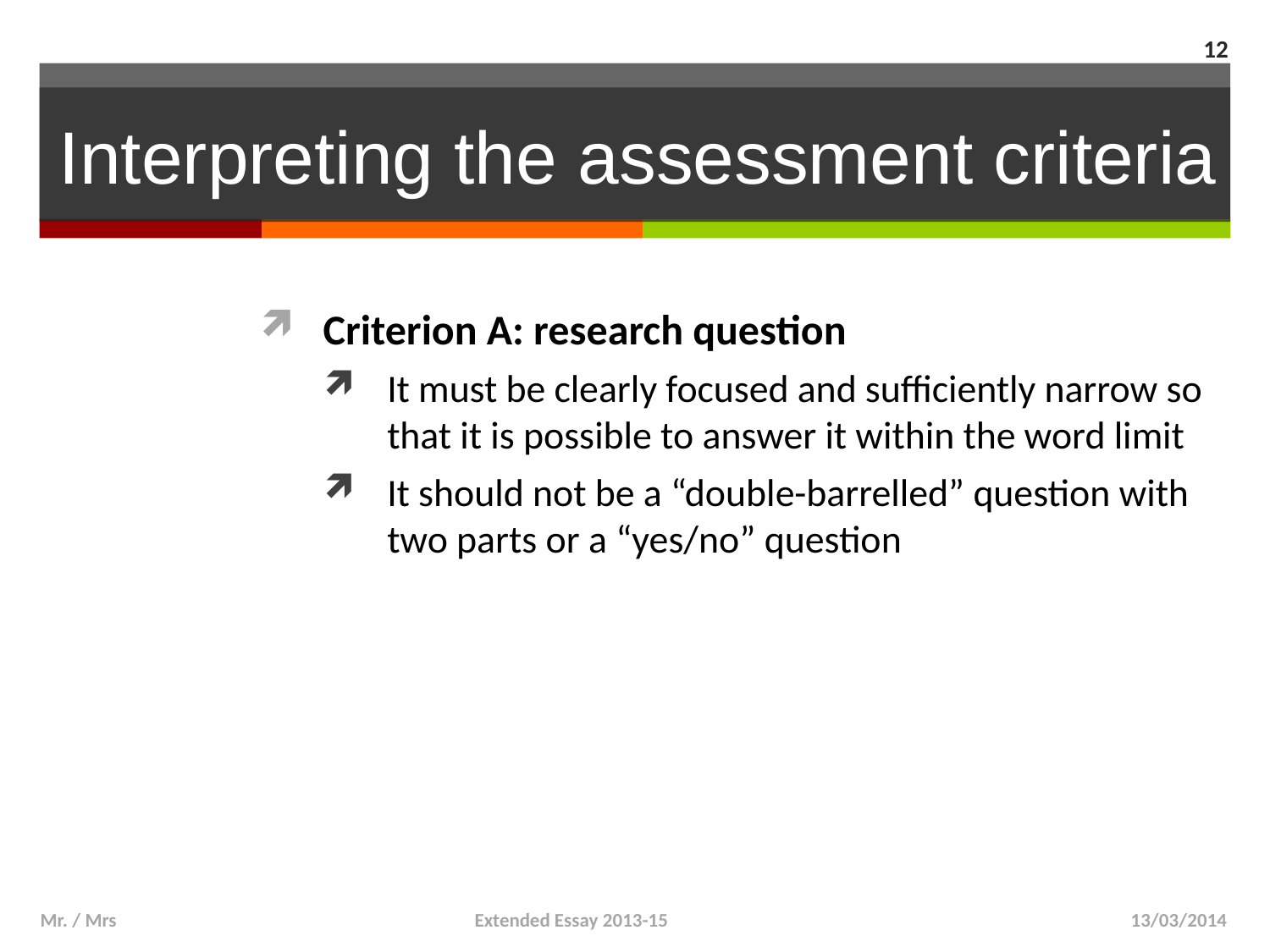

12
# Interpreting the assessment criteria
Criterion A: research question
It must be clearly focused and sufficiently narrow so that it is possible to answer it within the word limit
It should not be a “double-barrelled” question with two parts or a “yes/no” question

Mr. / Mrs                                                                                 Extended Essay 2013-15
13/03/2014